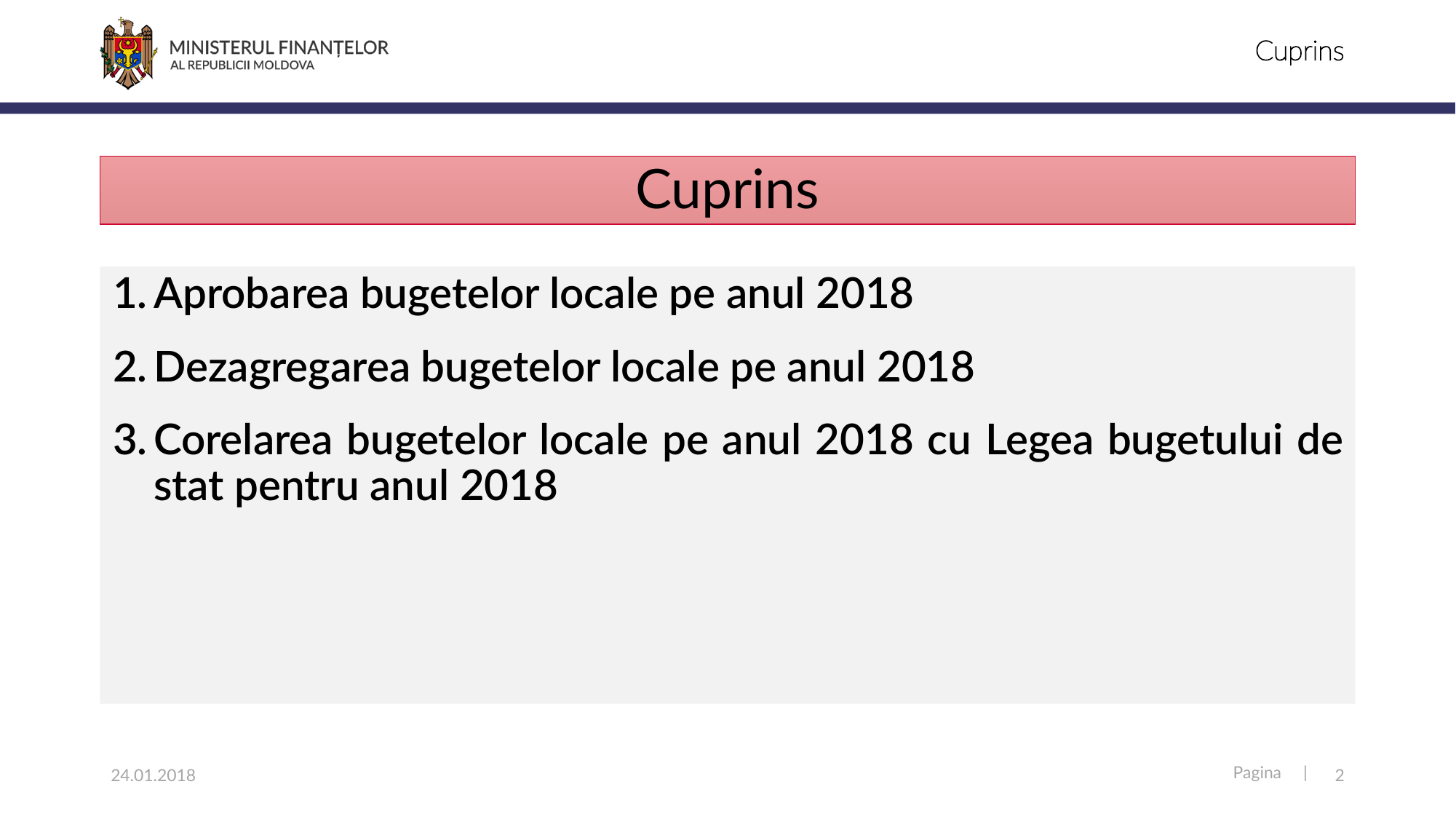

Cuprins
# Cuprins
Aprobarea bugetelor locale pe anul 2018
Dezagregarea bugetelor locale pe anul 2018
Corelarea bugetelor locale pe anul 2018 cu Legea bugetului de stat pentru anul 2018
24.01.2018
2